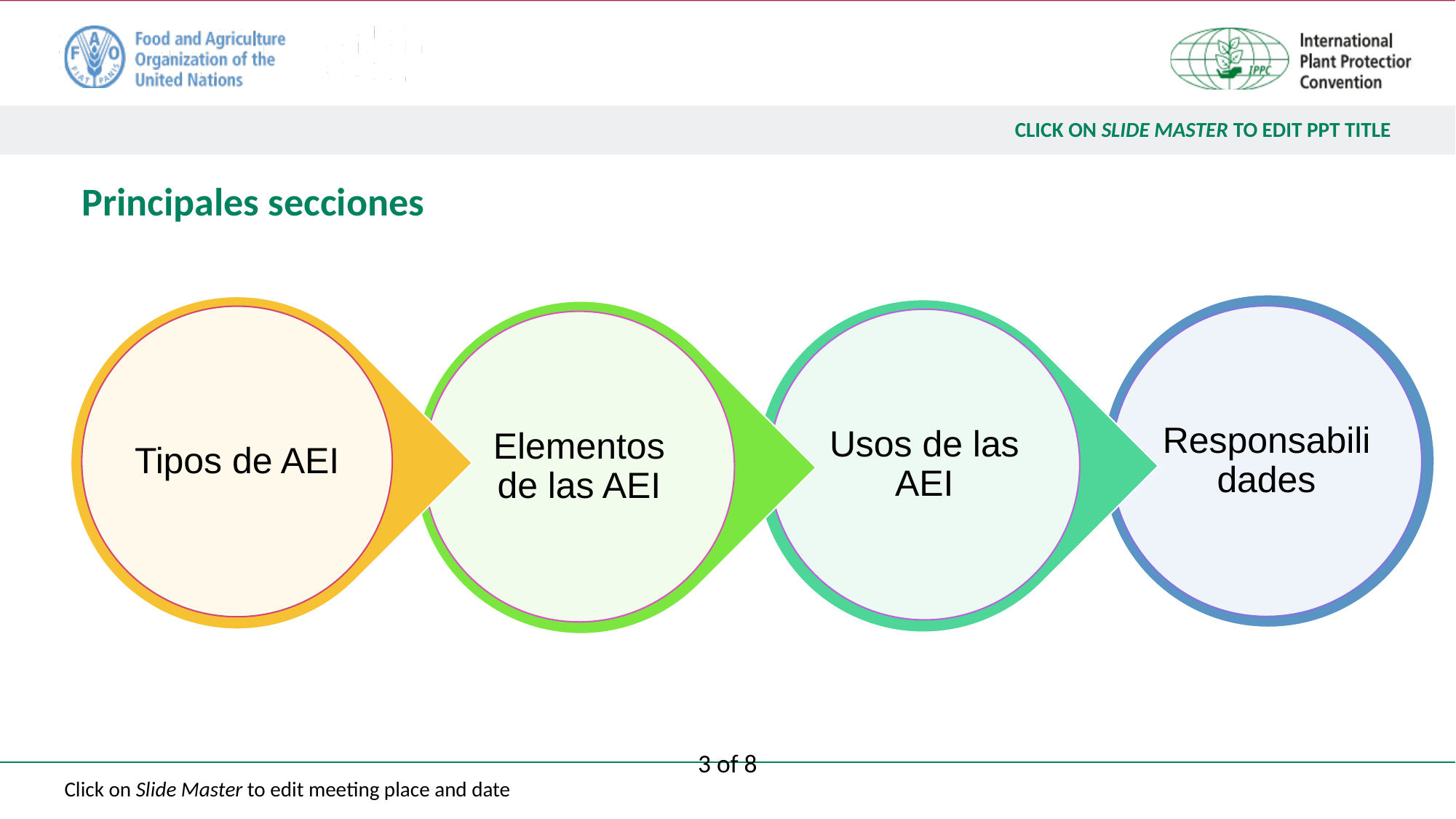

Responsabilidades
Usos de las AEI
Elementos de las AEI
Tipos de AEI
Principales secciones
3 of 8